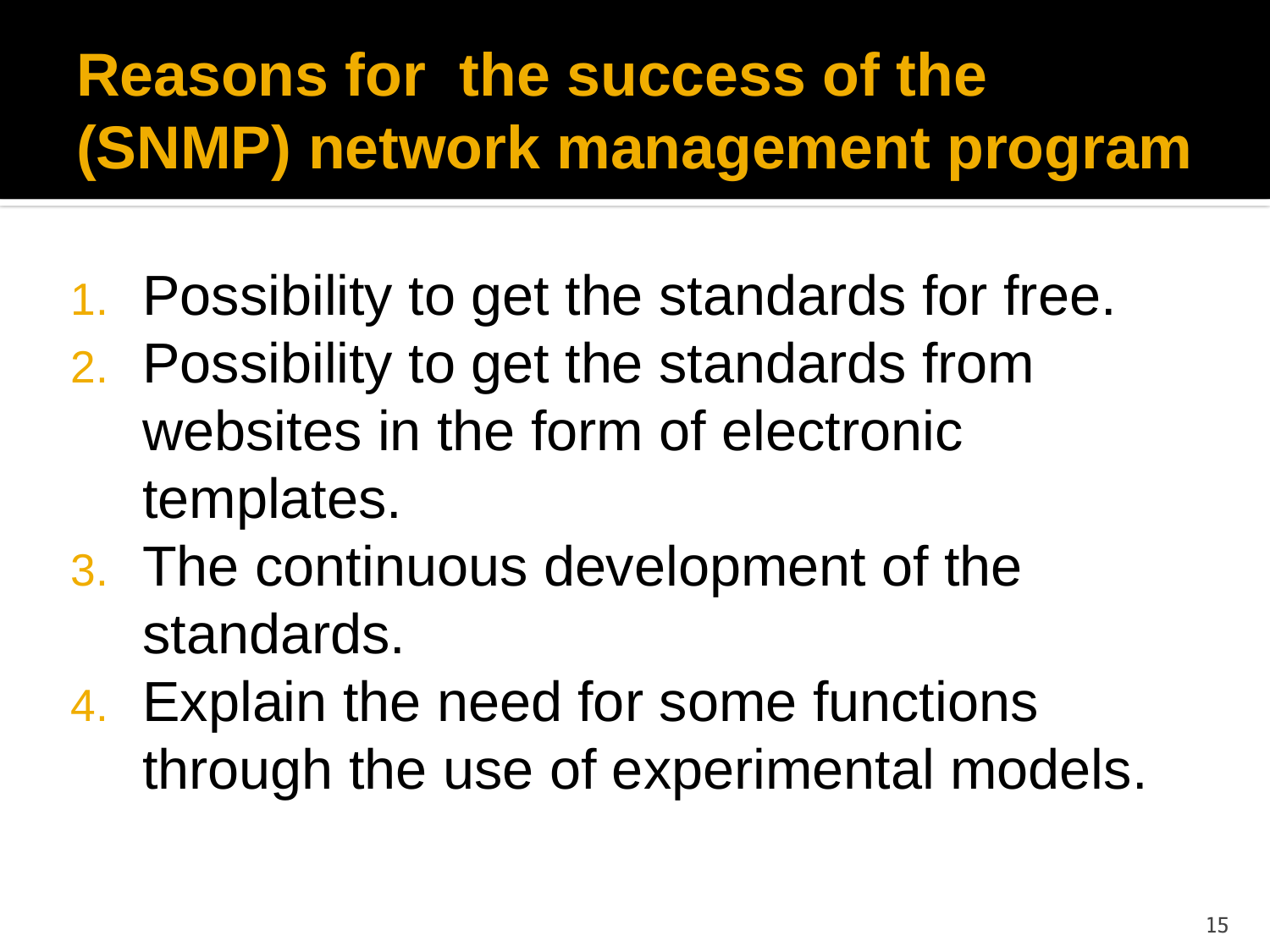

# Reasons for  the success of the (SNMP) network management program
Possibility to get the standards for free.
Possibility to get the standards from websites in the form of electronic templates.
The continuous development of the standards.
Explain the need for some functions through the use of experimental models.

15